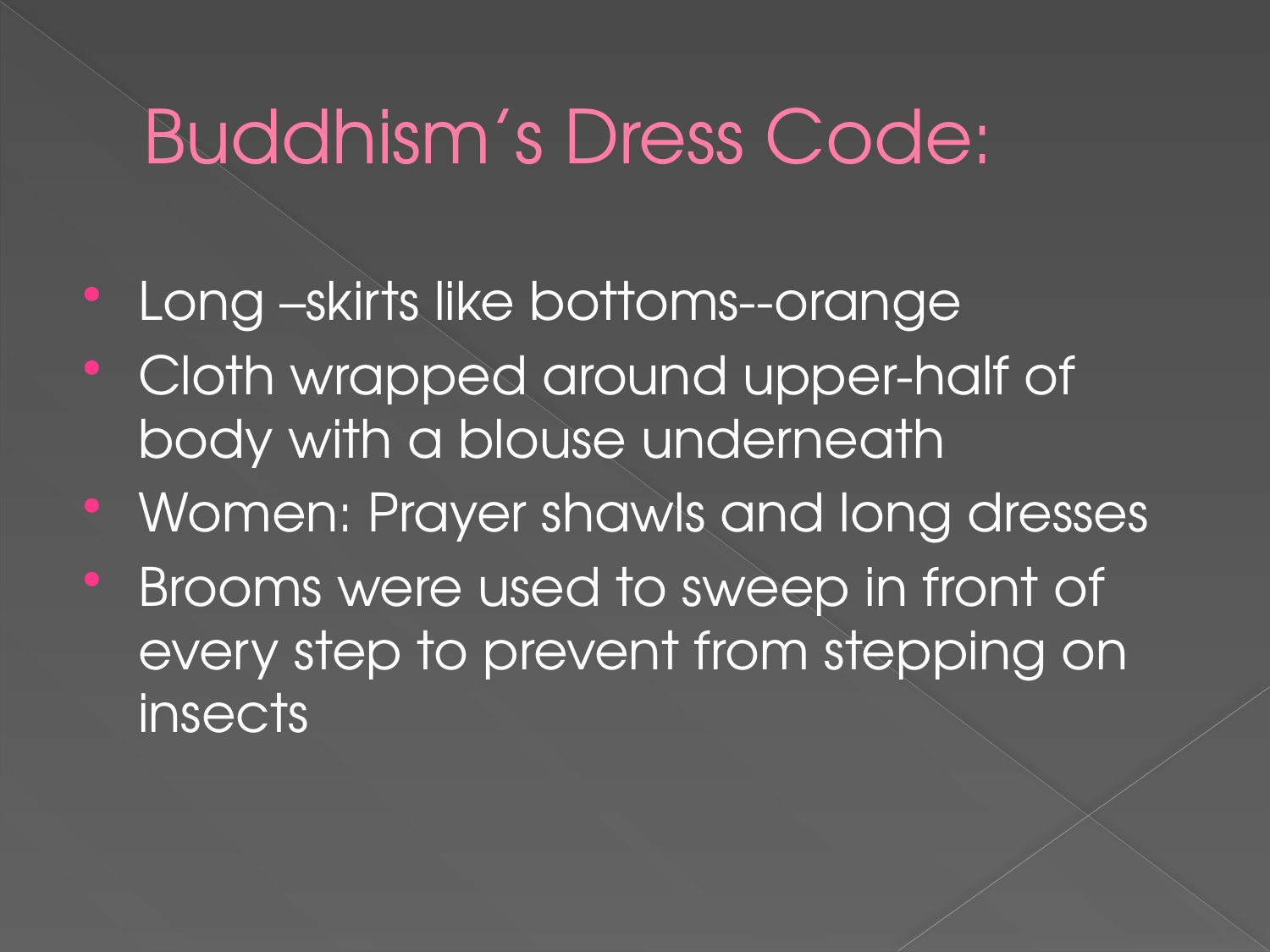

# Buddhism’s Dress Code:
Long –skirts like bottoms--orange
Cloth wrapped around upper-half of body with a blouse underneath
Women: Prayer shawls and long dresses
Brooms were used to sweep in front of every step to prevent from stepping on insects